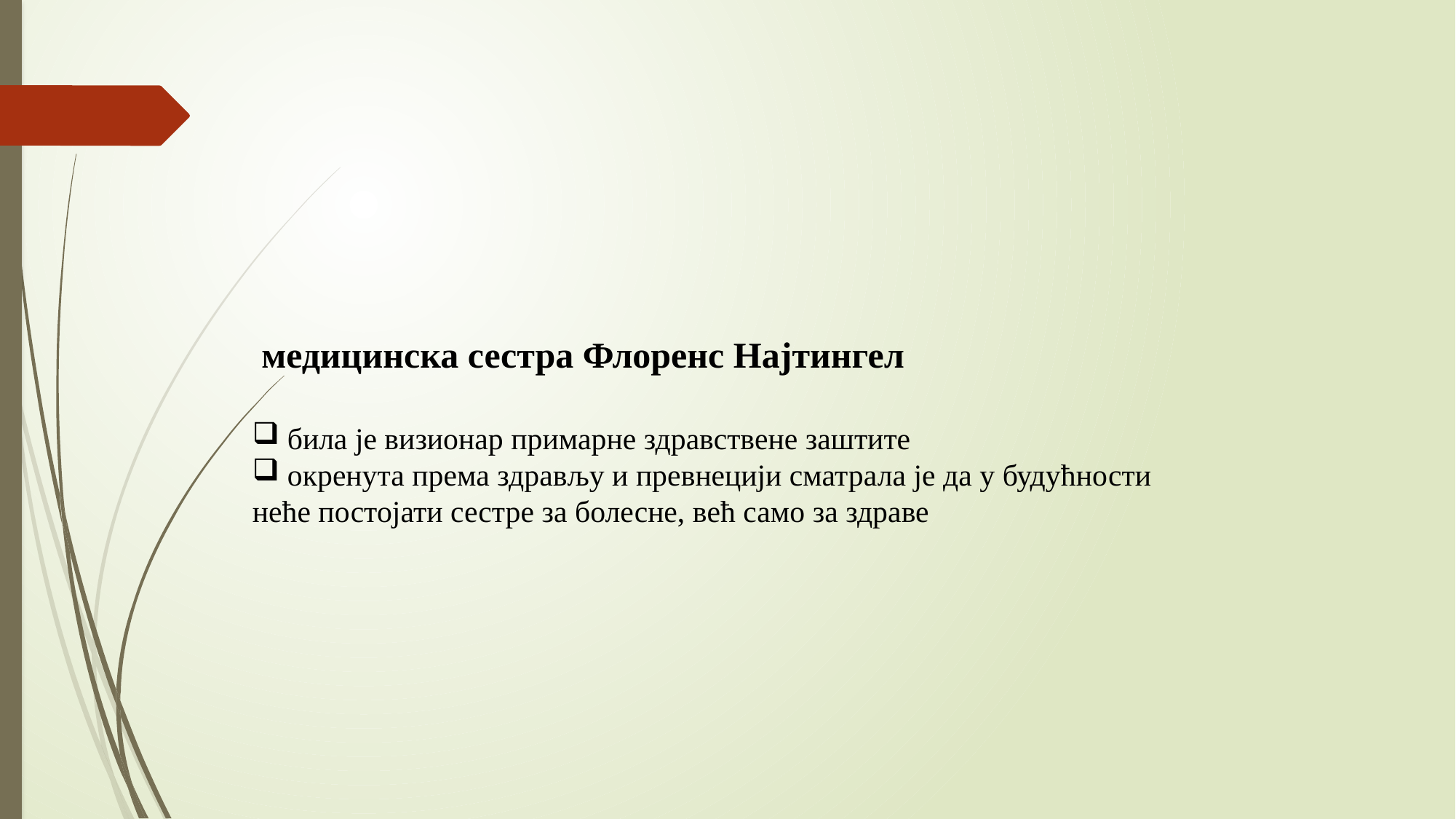

медицинска сестра Флоренс Најтингел

 била је визионар примарне здравствене заштите
 окренута према здрављу и превнецији сматрала је да у будућности
неће постојати сестре за болесне, већ само за здраве